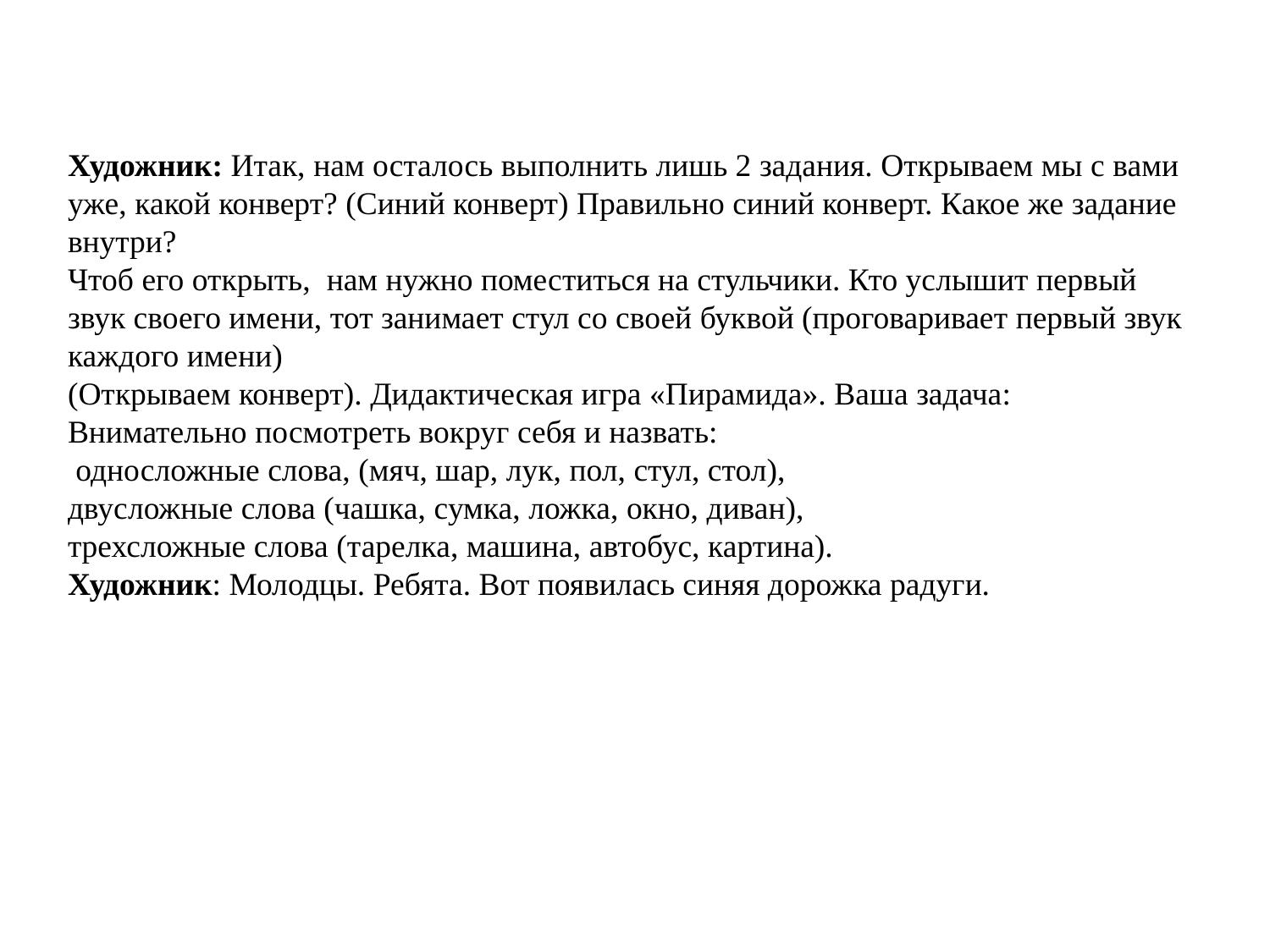

Художник: Итак, нам осталось выполнить лишь 2 задания. Открываем мы с вами уже, какой конверт? (Синий конверт) Правильно синий конверт. Какое же задание внутри?
Чтоб его открыть,  нам нужно поместиться на стульчики. Кто услышит первый звук своего имени, тот занимает стул со своей буквой (проговаривает первый звук каждого имени)
(Открываем конверт). Дидактическая игра «Пирамида». Ваша задача: Внимательно посмотреть вокруг себя и назвать:
 односложные слова, (мяч, шар, лук, пол, стул, стол),
двусложные слова (чашка, сумка, ложка, окно, диван),
трехсложные слова (тарелка, машина, автобус, картина).
Художник: Молодцы. Ребята. Вот появилась синяя дорожка радуги.